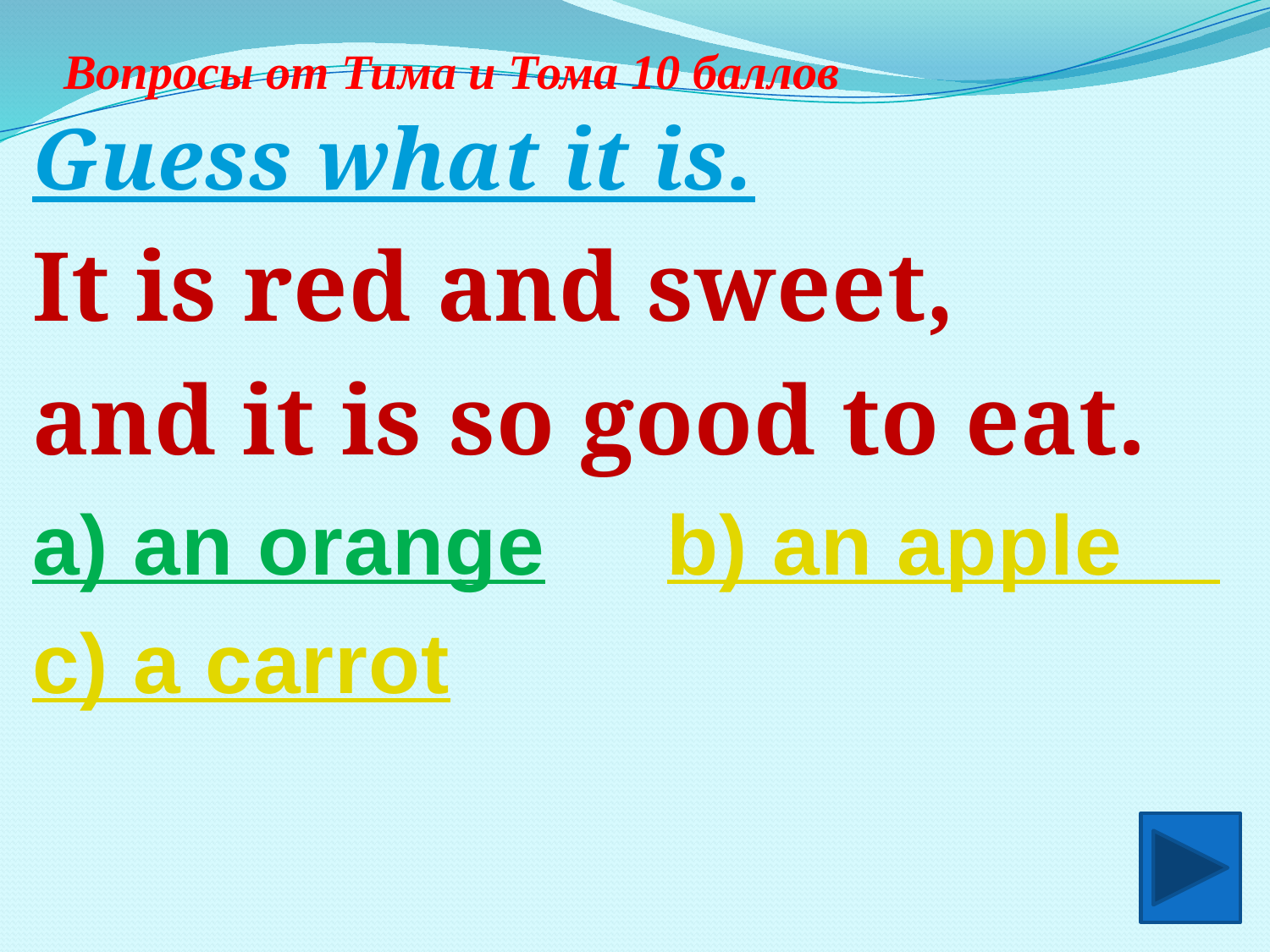

# Вопросы от Тима и Тома 10 баллов
Guess what it is.
It is red and sweet,
and it is so good to eat.
a) an orange     b) an apple
c) a carrot